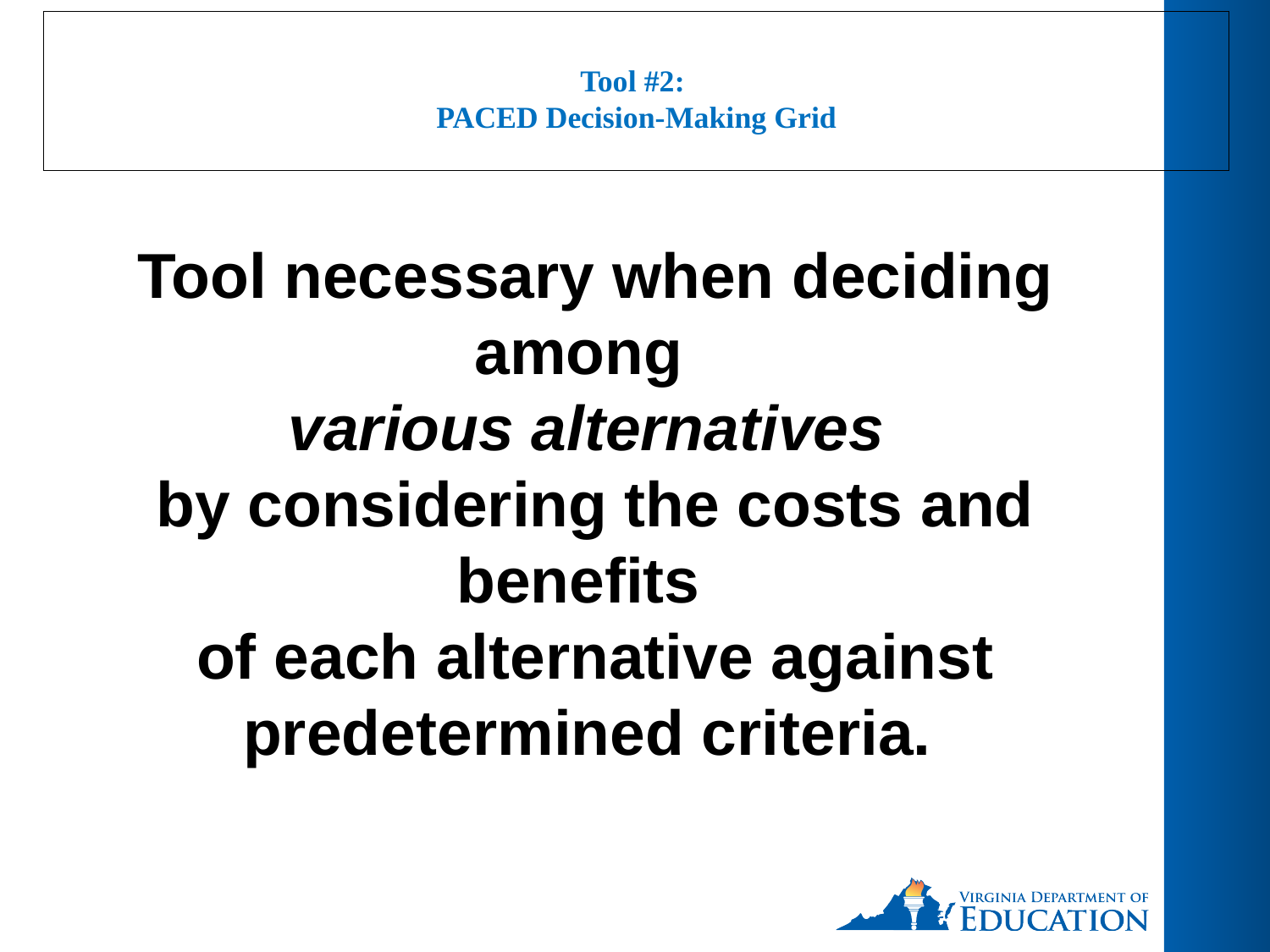

# Tool #2: PACED Decision-Making Grid
Tool necessary when deciding among
various alternatives
by considering the costs and benefits
of each alternative against predetermined criteria.